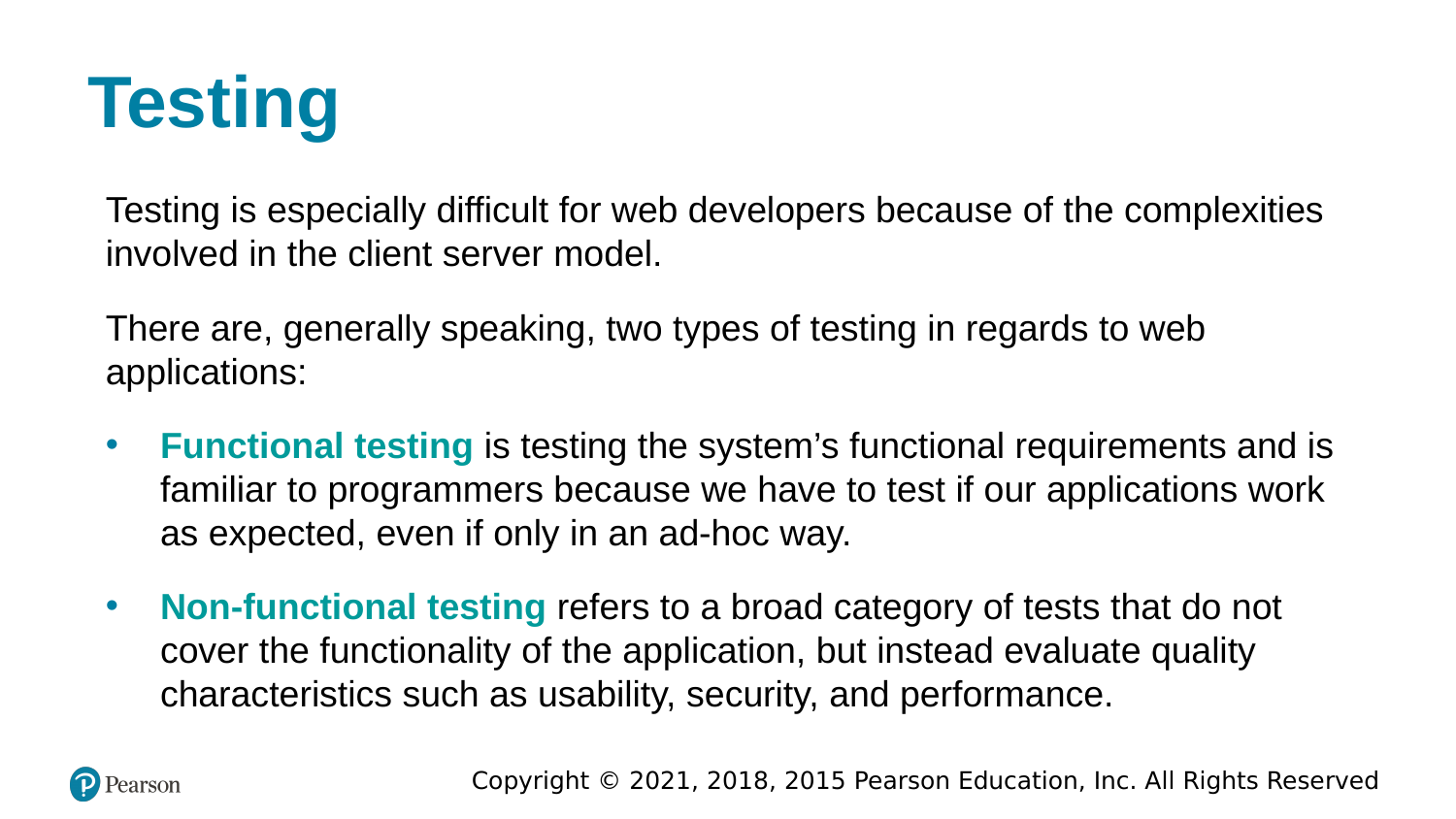

# Testing
Testing is especially difficult for web developers because of the complexities involved in the client server model.
There are, generally speaking, two types of testing in regards to web applications:
Functional testing is testing the system’s functional requirements and is familiar to programmers because we have to test if our applications work as expected, even if only in an ad-hoc way.
Non-functional testing refers to a broad category of tests that do not cover the functionality of the application, but instead evaluate quality characteristics such as usability, security, and performance.